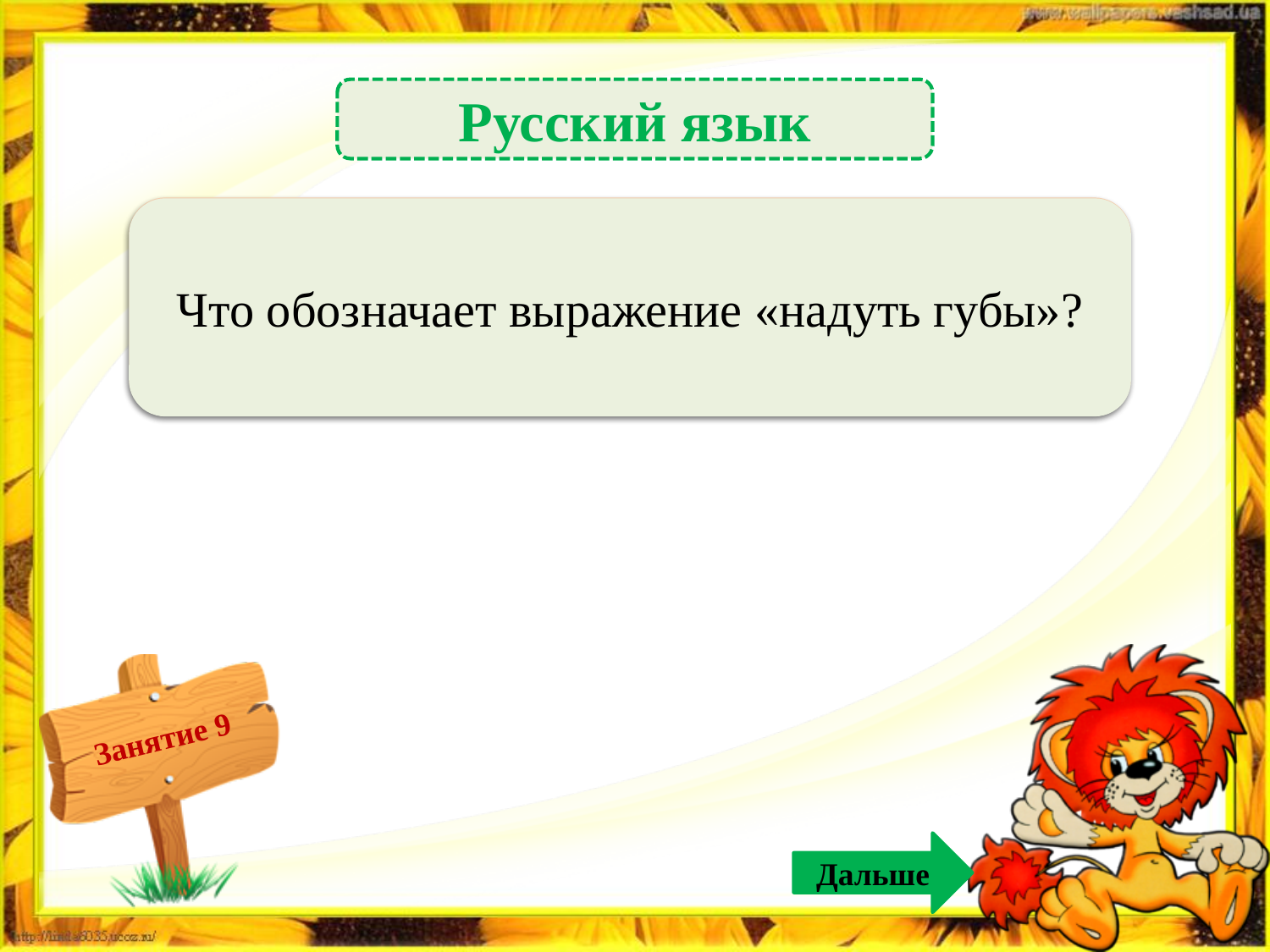

Русский язык
 Обидеться – 2б.
Что обозначает выражение «надуть губы»?

Дальше